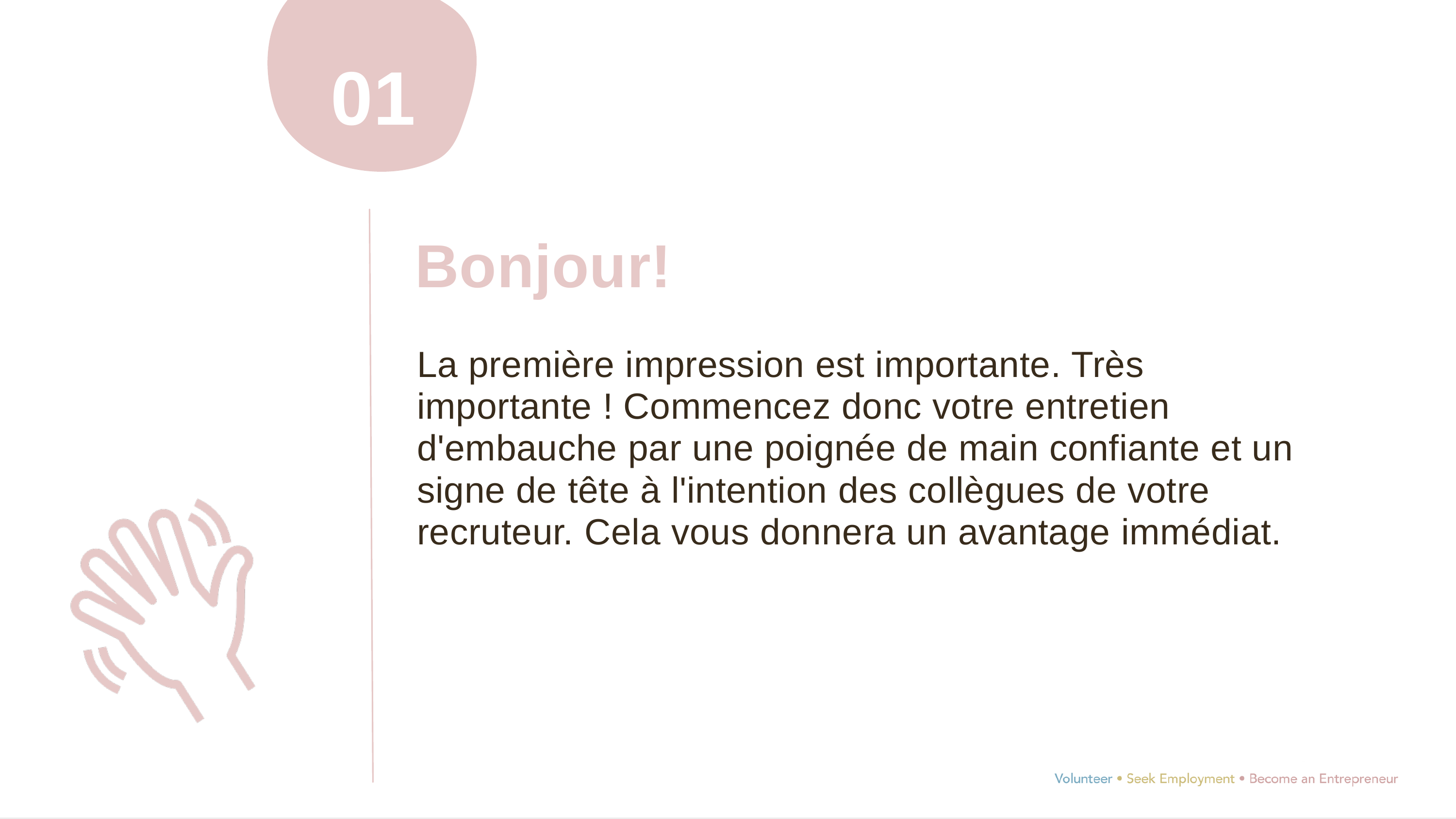

01
Bonjour!

La première impression est importante. Très importante ! Commencez donc votre entretien d'embauche par une poignée de main confiante et un signe de tête à l'intention des collègues de votre recruteur. Cela vous donnera un avantage immédiat.